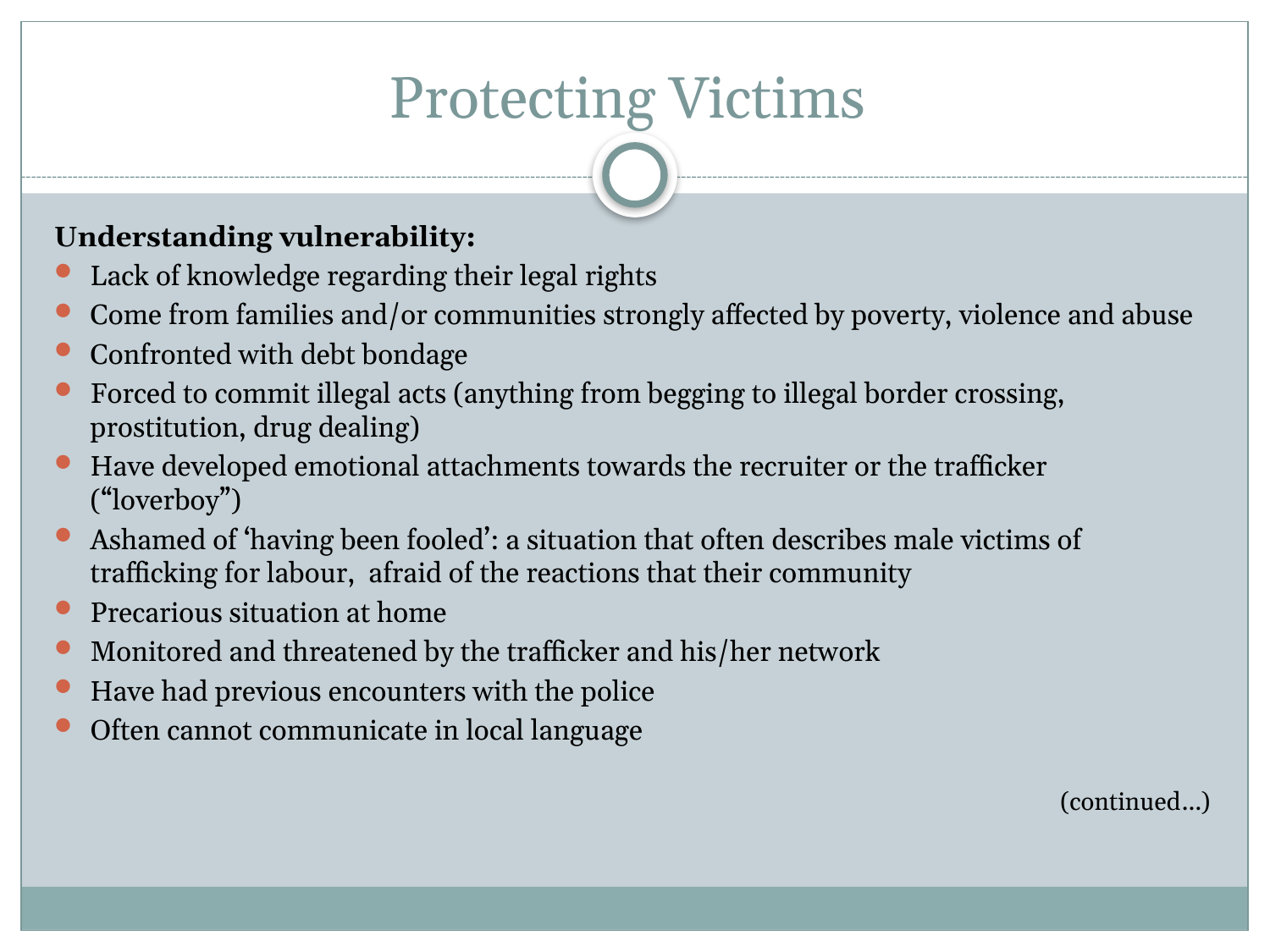

# Protecting Victims
Understanding vulnerability:
Lack of knowledge regarding their legal rights
Come from families and/or communities strongly affected by poverty, violence and abuse
Confronted with debt bondage
Forced to commit illegal acts (anything from begging to illegal border crossing, prostitution, drug dealing)
Have developed emotional attachments towards the recruiter or the trafficker  (“loverboy”)
Ashamed of ‘having been fooled’: a situation that often describes male victims of trafficking for labour,  afraid of the reactions that their community
Precarious situation at home
Monitored and threatened by the trafficker and his/her network
Have had previous encounters with the police
Often cannot communicate in local language

(continued…)